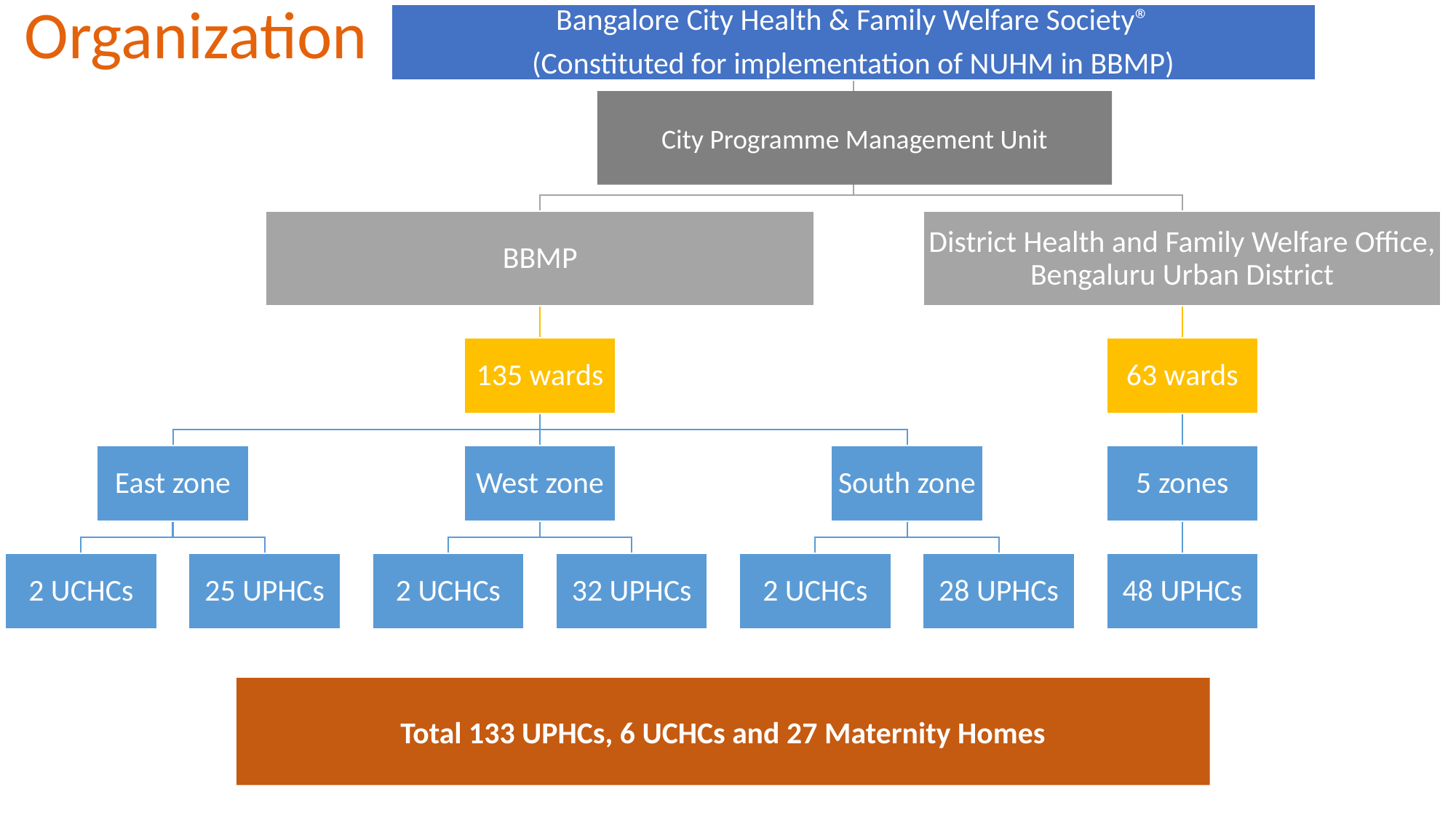

Bangalore City Health & Family Welfare Society®
(Constituted for implementation of NUHM in BBMP)
BBMP
135 wards
East zone
2 UCHCs
25 UPHCs
West zone
2 UCHCs
32 UPHCs
South zone
2 UCHCs
28 UPHCs
District Health and Family Welfare Office, Bengaluru Urban District
63 wards
5 zones
48 UPHCs
Organization
City Programme Management Unit
Total 133 UPHCs, 6 UCHCs and 27 Maternity Homes